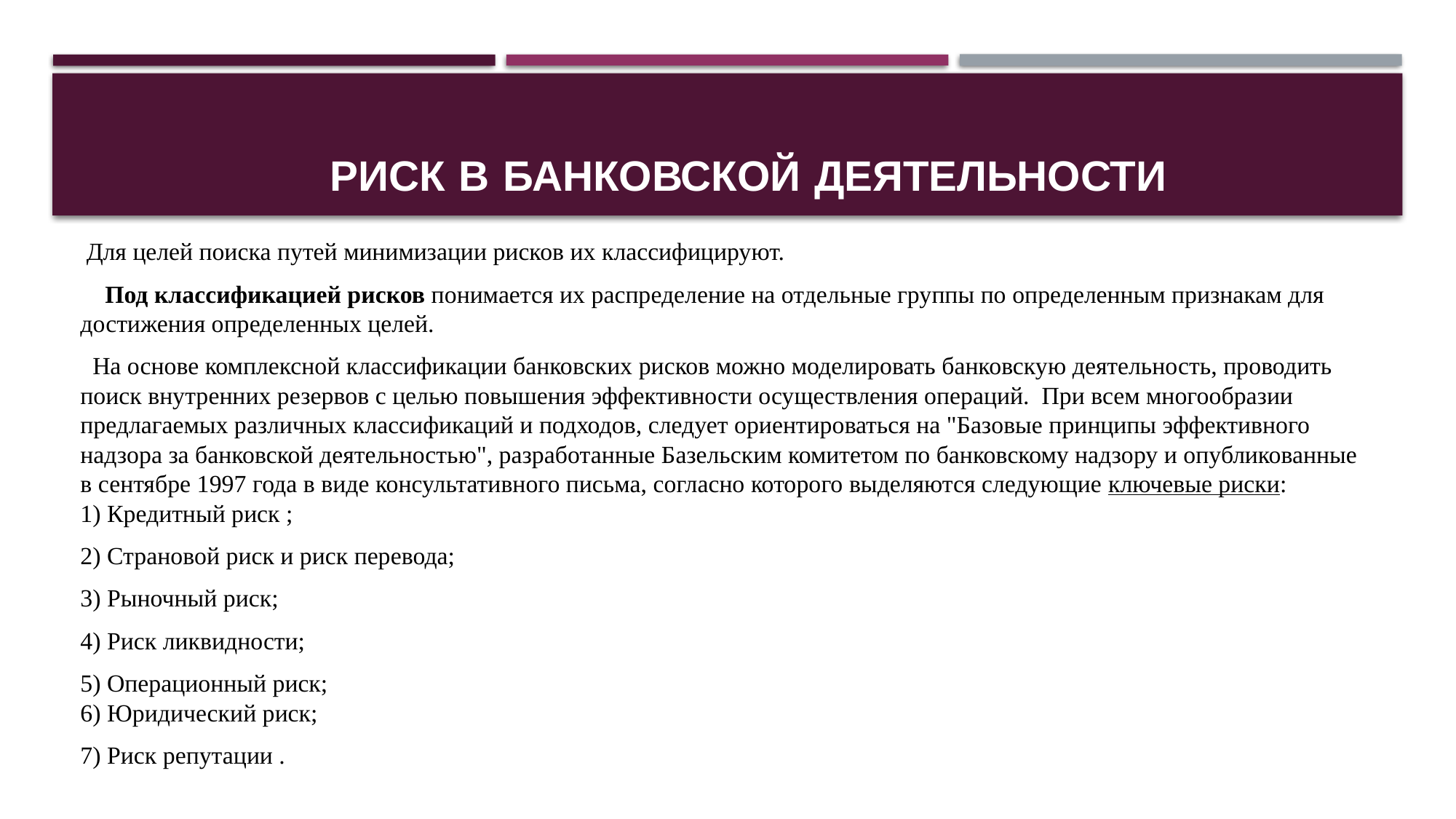

# Риск в банковской деятельности
 Для целей поиска путей минимизации рисков их классифицируют.
    Под классификацией рисков понимается их распределение на отдельные группы по определенным признакам для достижения определенных целей.
  На основе комплексной классификации банковских рисков можно моделировать банковскую деятельность, проводить поиск внутренних резервов с целью повышения эффективности осуществления операций.  При всем многообразии предлагаемых различных классификаций и подходов, следует ориентироваться на "Базовые принципы эффективного надзора за банковской деятельностью", разработанные Базельским комитетом по банковскому надзору и опубликованные в сентябре 1997 года в виде консультативного письма, согласно которого выделяются следующие ключевые риски:
1) Кредитный риск ;
2) Страновой риск и риск перевода;
3) Рыночный риск;
4) Риск ликвидности;
5) Операционный риск;
6) Юридический риск;
7) Риск репутации .